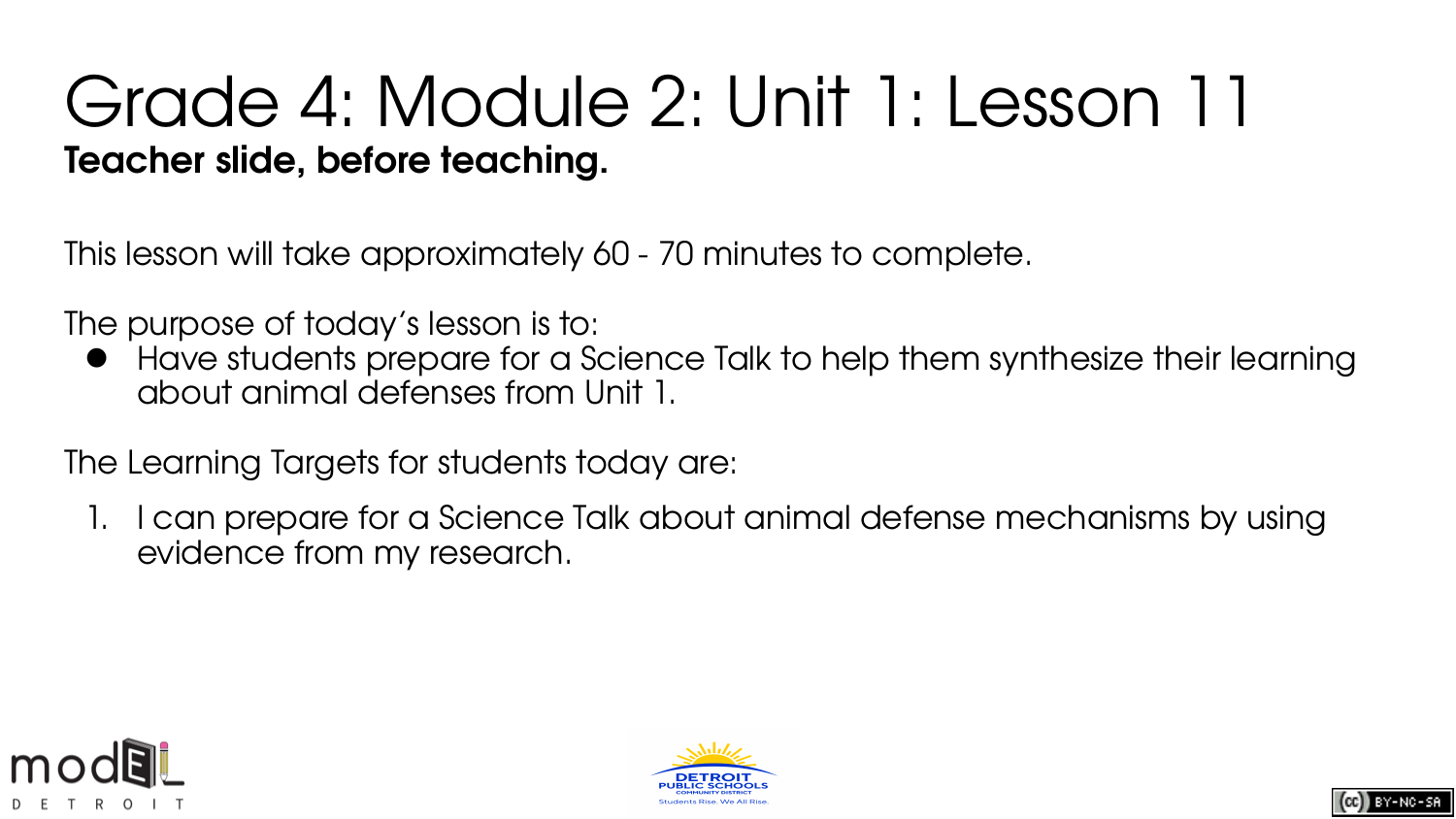

# Grade 4: Module 2: Unit 1: Lesson 11
Teacher slide, before teaching.
This lesson will take approximately 60 - 70 minutes to complete.

The purpose of today’s lesson is to:
Have students prepare for a Science Talk to help them synthesize their learning about animal defenses from Unit 1.

The Learning Targets for students today are:
I can prepare for a Science Talk about animal defense mechanisms by using evidence from my research.